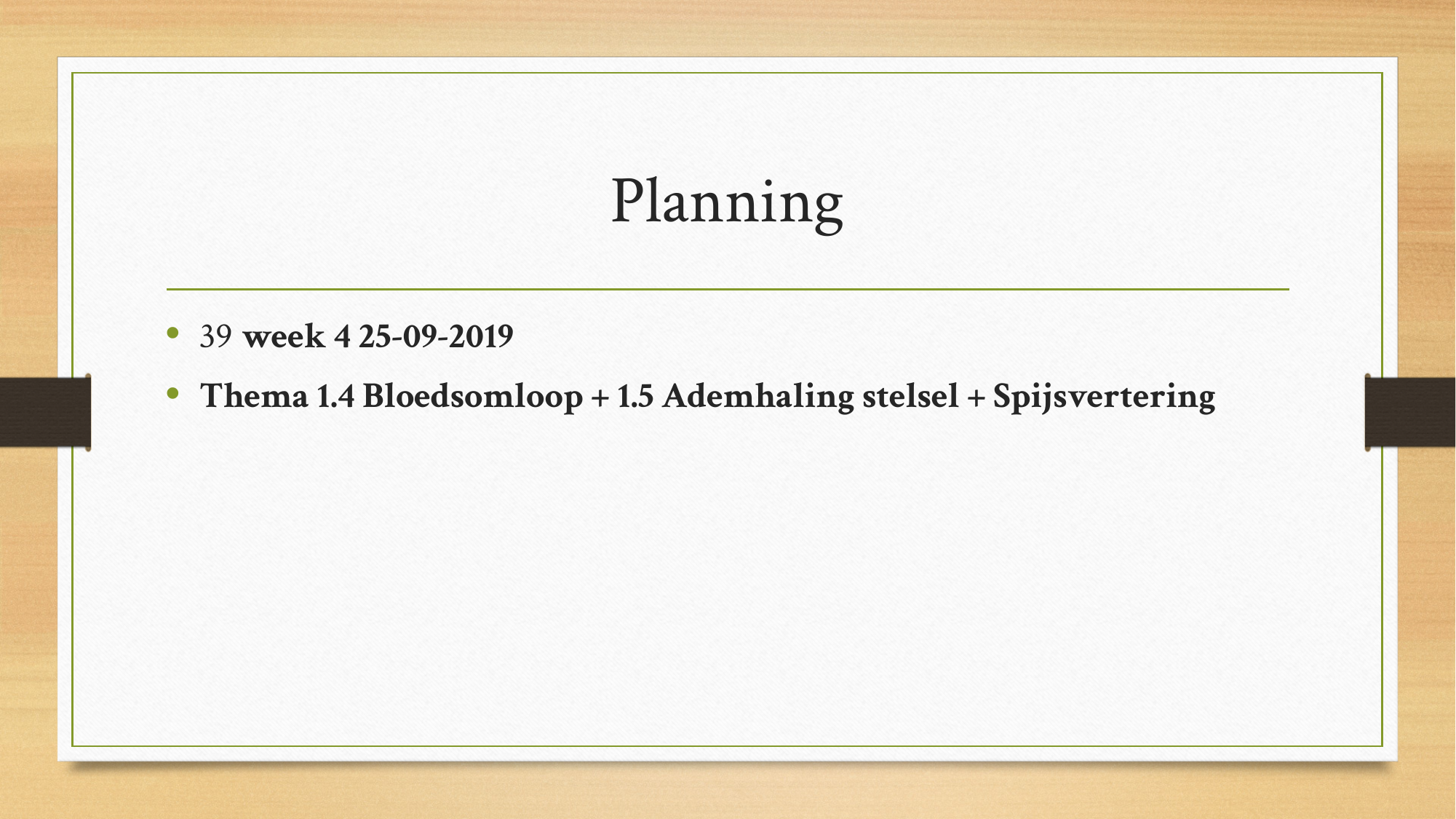

# Planning
39 week 4 25-09-2019
Thema 1.4 Bloedsomloop + 1.5 Ademhaling stelsel + Spijsvertering